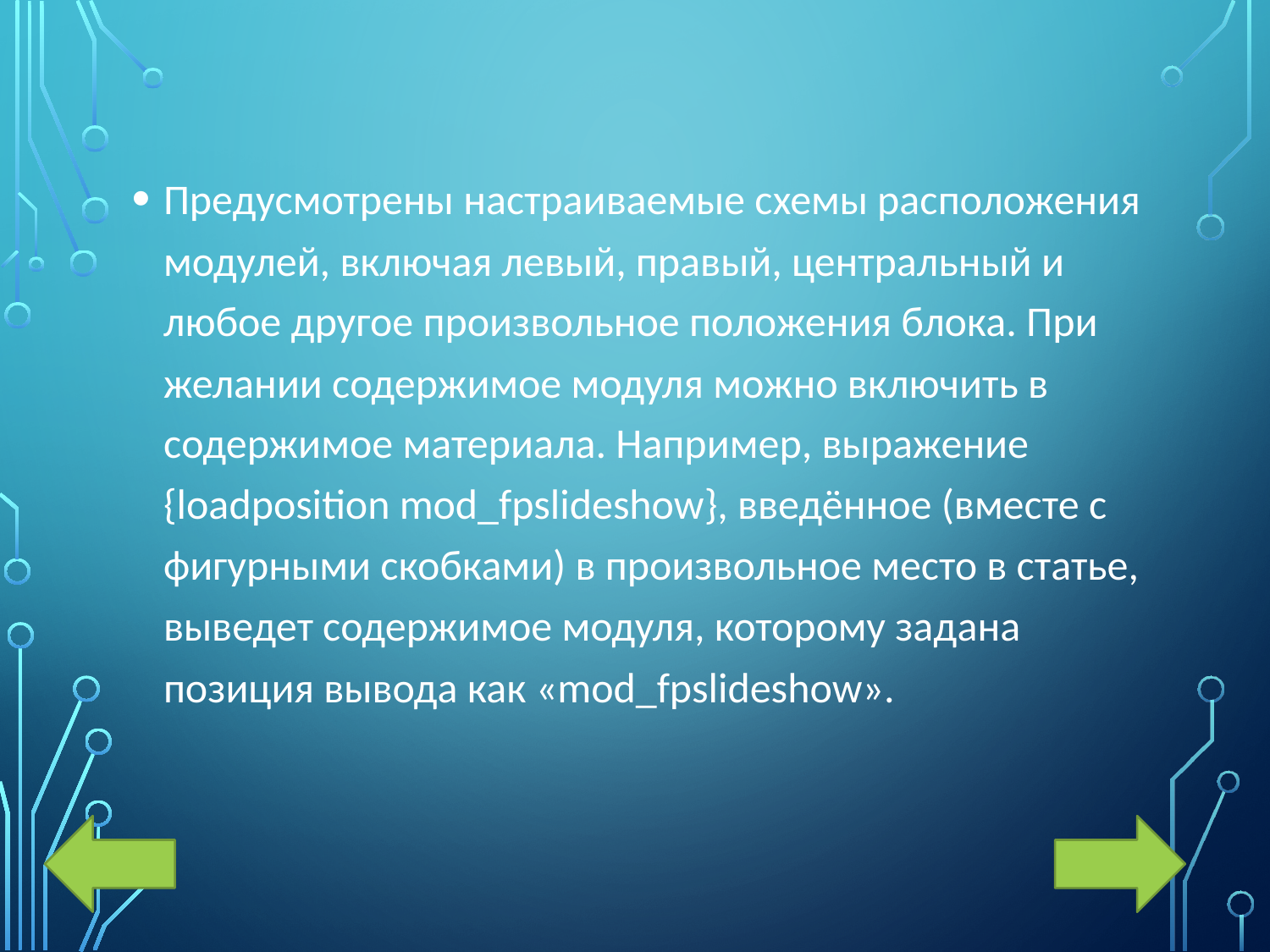

Предусмотрены настраиваемые схемы расположения модулей, включая левый, правый, центральный и любое другое произвольное положения блока. При желании содержимое модуля можно включить в содержимое материала. Например, выражение {loadposition mod_fpslideshow}, введённое (вместе с фигурными скобками) в произвольное место в статье, выведет содержимое модуля, которому задана позиция вывода как «mod_fpslideshow».